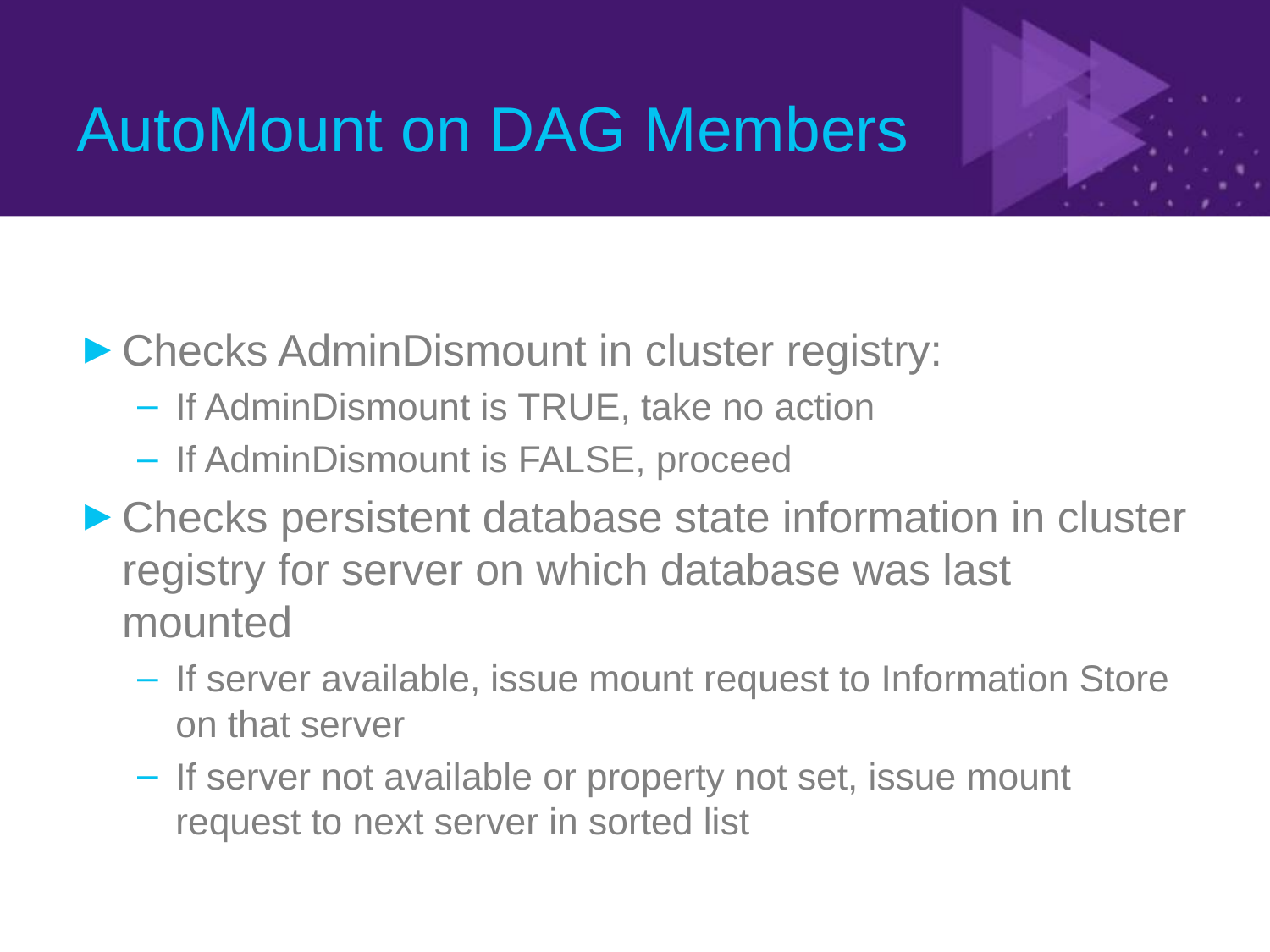

# AutoMount on DAG Members
Checks AdminDismount in cluster registry:
If AdminDismount is TRUE, take no action
If AdminDismount is FALSE, proceed
Checks persistent database state information in cluster registry for server on which database was last mounted
If server available, issue mount request to Information Store on that server
If server not available or property not set, issue mount request to next server in sorted list